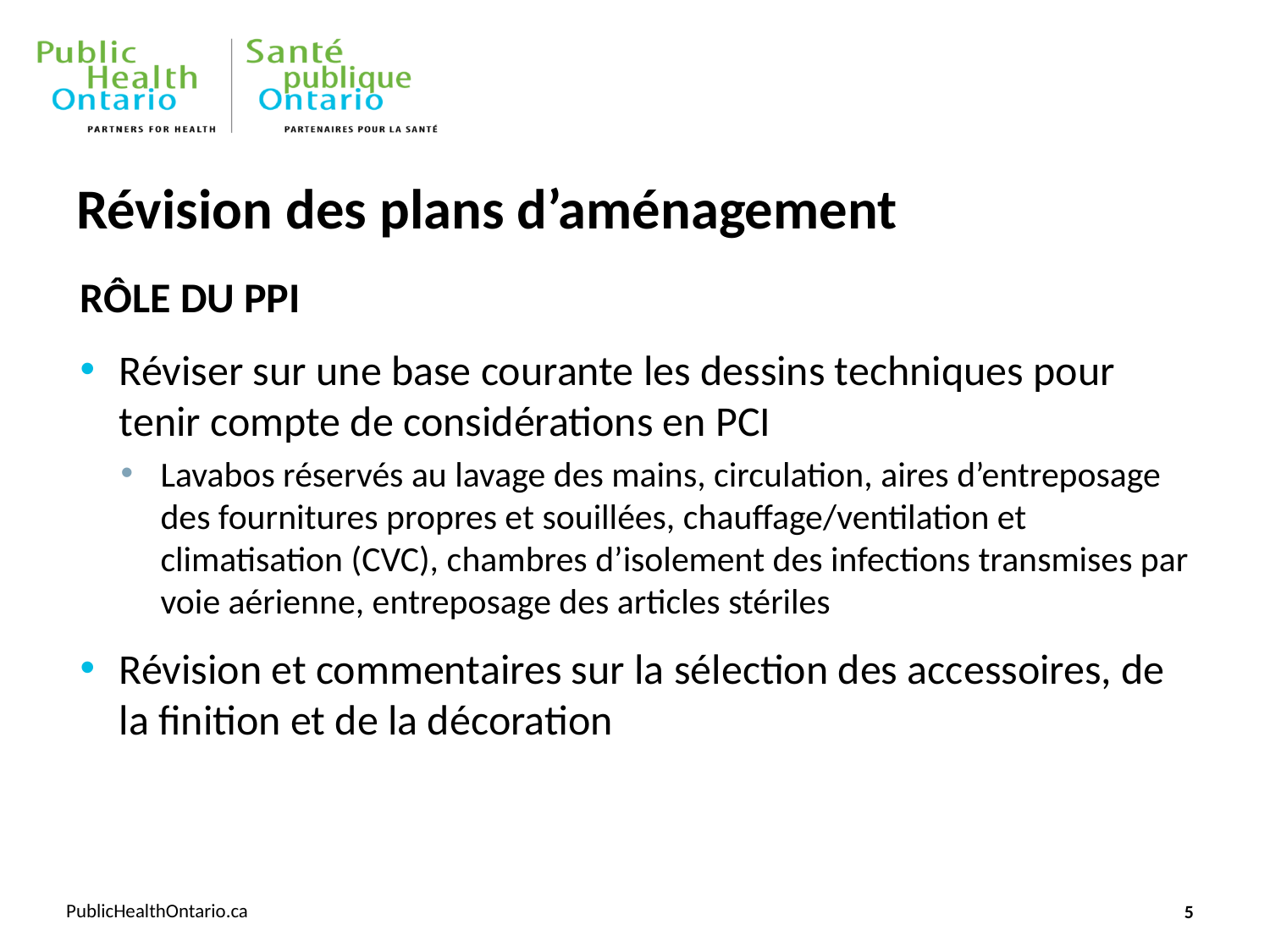

# Révision des plans d’aménagement
RÔLE DU PPI
Réviser sur une base courante les dessins techniques pour tenir compte de considérations en PCI
Lavabos réservés au lavage des mains, circulation, aires d’entreposage des fournitures propres et souillées, chauffage/ventilation et climatisation (CVC), chambres d’isolement des infections transmises par voie aérienne, entreposage des articles stériles
Révision et commentaires sur la sélection des accessoires, de la finition et de la décoration

5